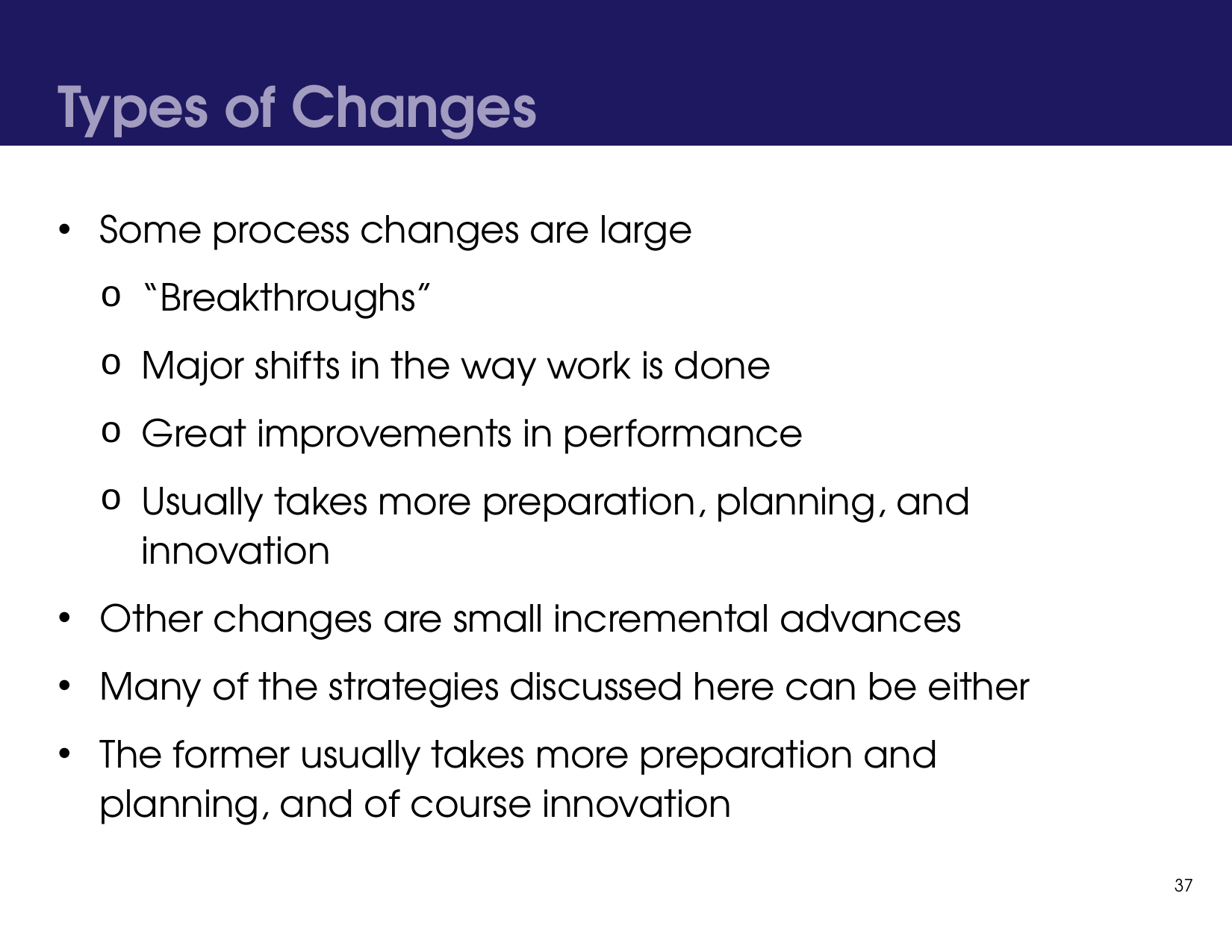

# Types of Changes
Some process changes are large
“Breakthroughs”
Major shifts in the way work is done
Great improvements in performance
Usually takes more preparation, planning, and innovation
Other changes are small incremental advances
Many of the strategies discussed here can be either
The former usually takes more preparation and planning, and of course innovation
37